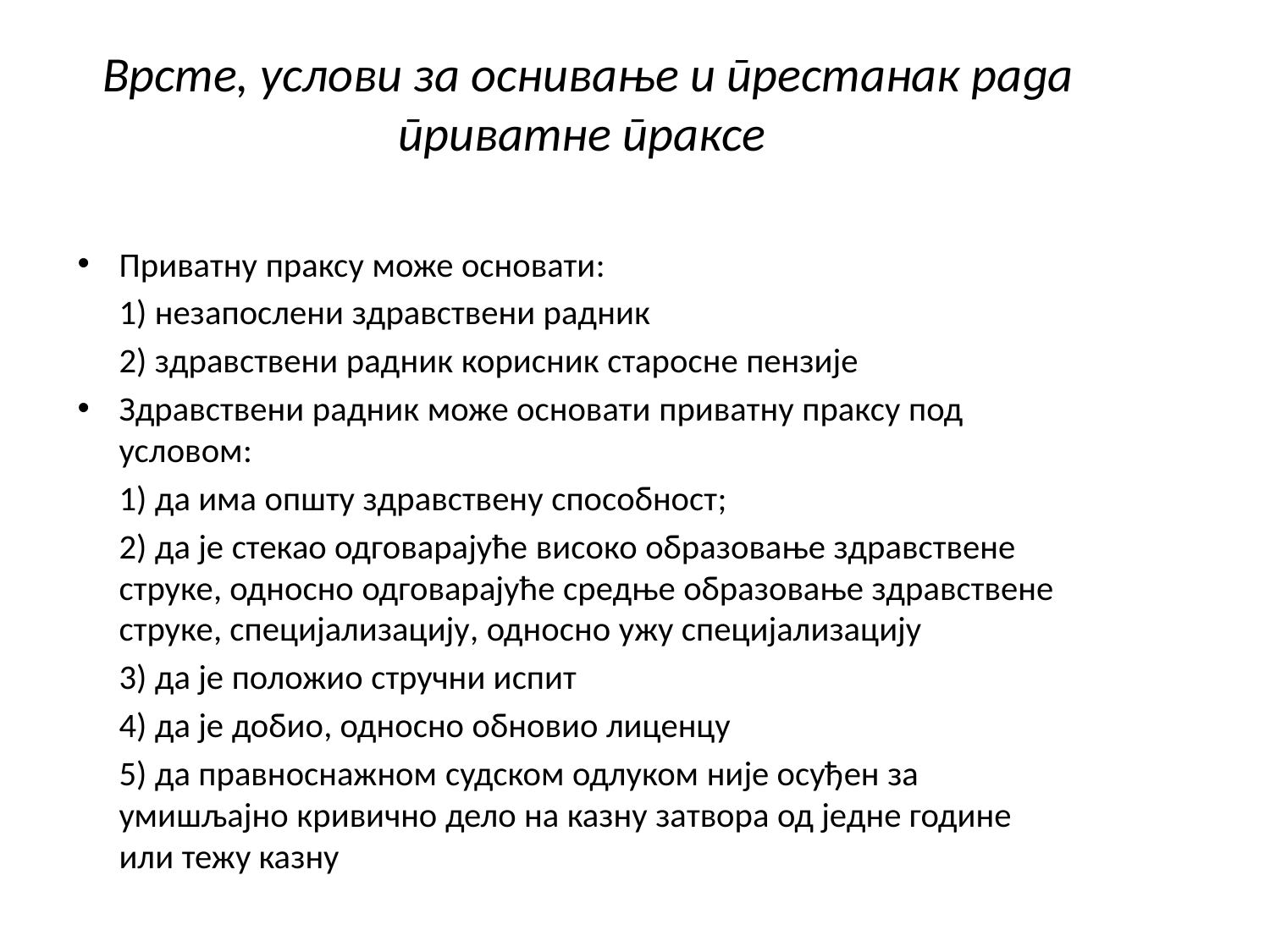

# Врсте, услови за оснивање и престанак рада приватне праксе
Приватну праксу може основати:
	1) незапослени здравствени радник
	2) здравствени радник корисник старосне пензије
Здравствени радник може основати приватну праксу под условом:
	1) да има општу здравствену способност;
	2) да је стекао одговарајуће високо образовање здравствене струке, односно одговарајуће средње образовање здравствене струке, специјализацију, односно ужу специјализацију
	3) да је положио стручни испит
	4) да је добио, односно обновио лиценцу
	5) да правноснажном судском одлуком није осуђен за умишљајно кривично дело на казну затвора од једне године или тежу казну